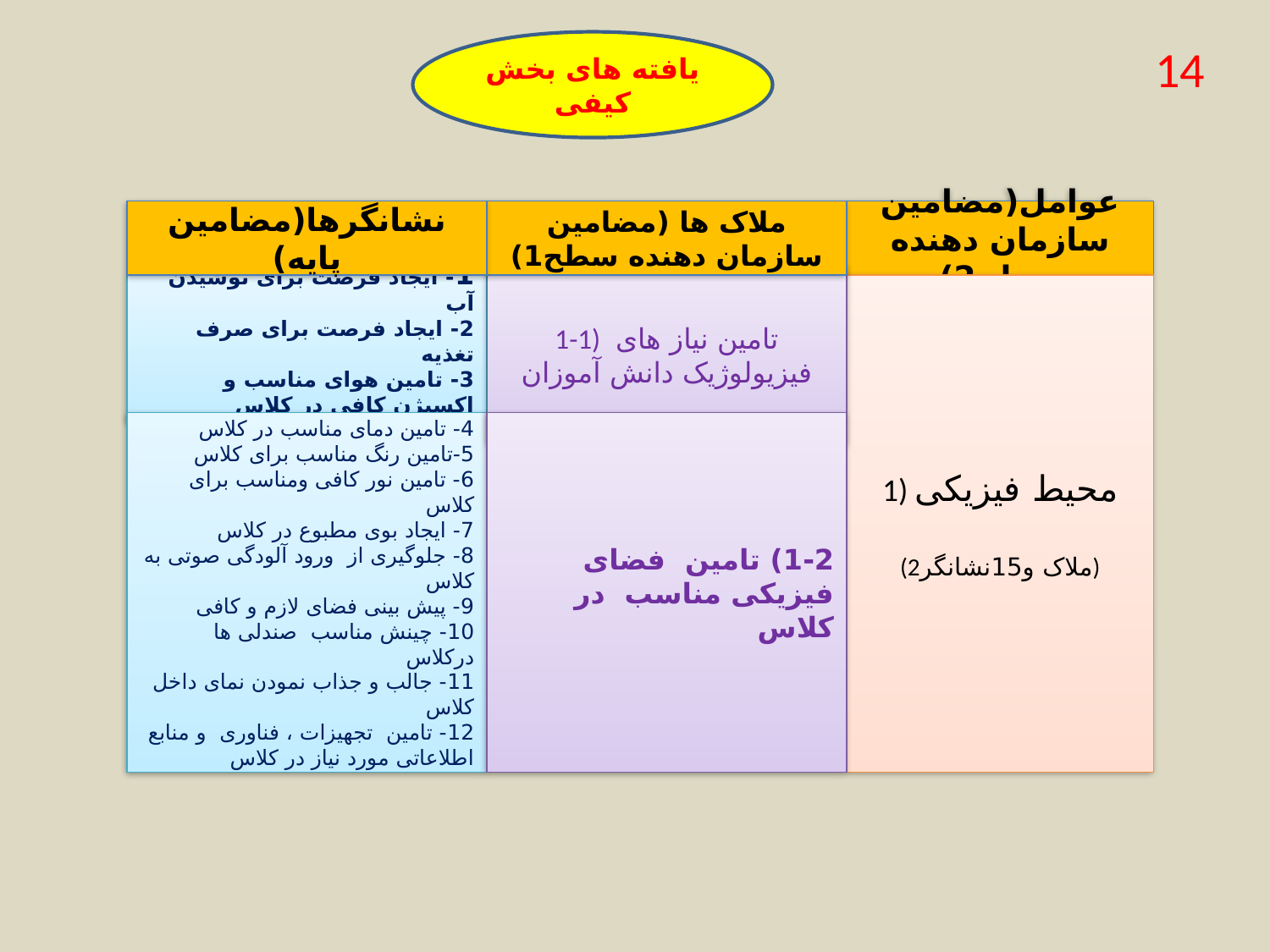

یافته های بخش کیفی
14
نشانگرها(مضامین پایه)
ملاک ها (مضامین سازمان دهنده سطح1)
عوامل(مضامین سازمان دهنده سطح2)
1-1) تامین نیاز های  فیزیولوژیک دانش آموزان
1- ایجاد فرصت برای نوشیدن آب
2- ایجاد فرصت برای صرف تغذیه
3- تامین هوای مناسب و اکسیژن کافی در کلاس

1) محیط فیزیکی

(2ملاک و15نشانگر)
4- تامین دمای مناسب در کلاس
5-تامین رنگ مناسب برای کلاس
6- تامین نور کافی ومناسب برای کلاس
7- ایجاد بوی مطبوع در کلاس
8- جلوگیری از  ورود آلودگی صوتی به کلاس
9- پیش بینی فضای لازم و کافی
10- چینش مناسب  صندلی ها درکلاس
11- جالب و جذاب نمودن نمای داخل کلاس
12- تامین  تجهیزات ، فناوری  و منابع اطلاعاتی مورد نیاز در کلاس
1-2) تامین  فضای فیزیکی مناسب  در کلاس